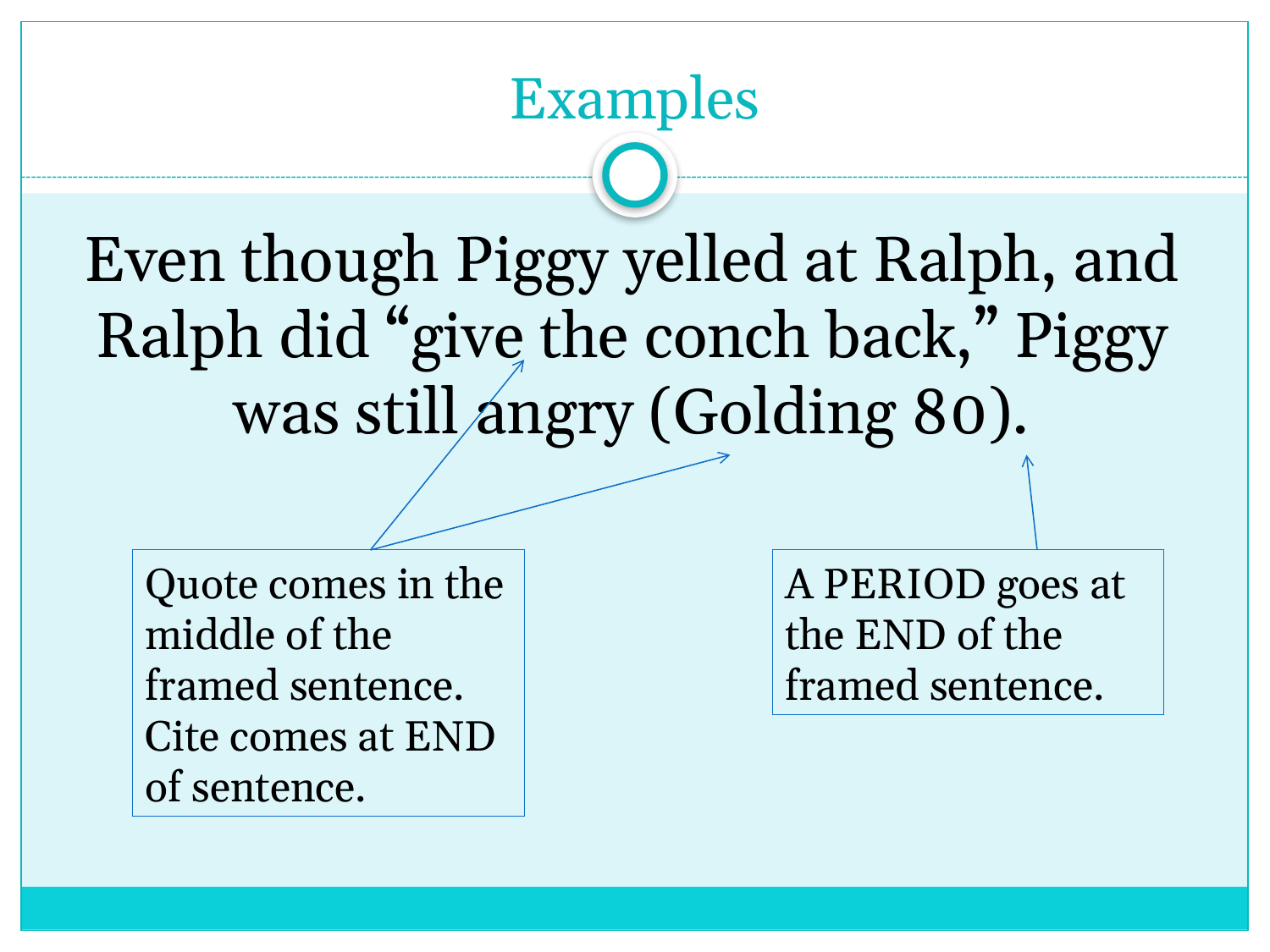

# Examples
Even though Piggy yelled at Ralph, and Ralph did “give the conch back,” Piggy was still angry (Golding 80).

Quote comes in the middle of the framed sentence. Cite comes at END of sentence.
A PERIOD goes at the END of the framed sentence.